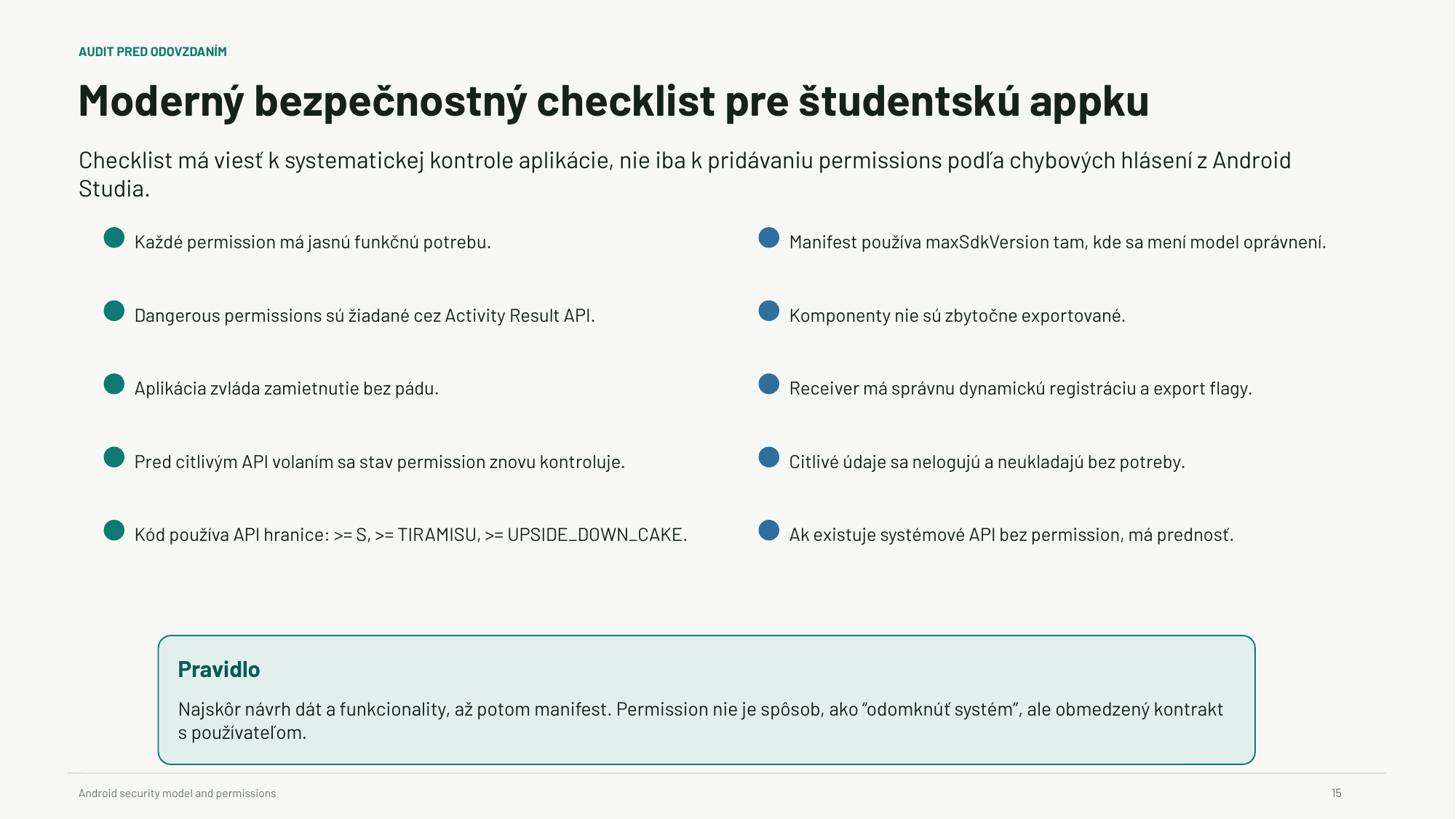

AUDIT PRED ODOVZDANÍM
Moderný bezpečnostný checklist pre študentskú appku
Checklist má viesť k systematickej kontrole aplikácie, nie iba k pridávaniu permissions podľa chybových hlásení z Android Studia.
Každé permission má jasnú funkčnú potrebu.
Manifest používa maxSdkVersion tam, kde sa mení model oprávnení.

Dangerous permissions sú žiadané cez Activity Result API.
Komponenty nie sú zbytočne exportované.

Aplikácia zvláda zamietnutie bez pádu.
Receiver má správnu dynamickú registráciu a export flagy.

Pred citlivým API volaním sa stav permission znovu kontroluje.
Citlivé údaje sa nelogujú a neukladajú bez potreby.

Kód používa API hranice: >= S, >= TIRAMISU, >= UPSIDE_DOWN_CAKE.
Ak existuje systémové API bez permission, má prednosť.

Pravidlo
Najskôr návrh dát a funkcionality, až potom manifest. Permission nie je spôsob, ako “odomknúť systém”, ale obmedzený kontrakt s používateľom.
15